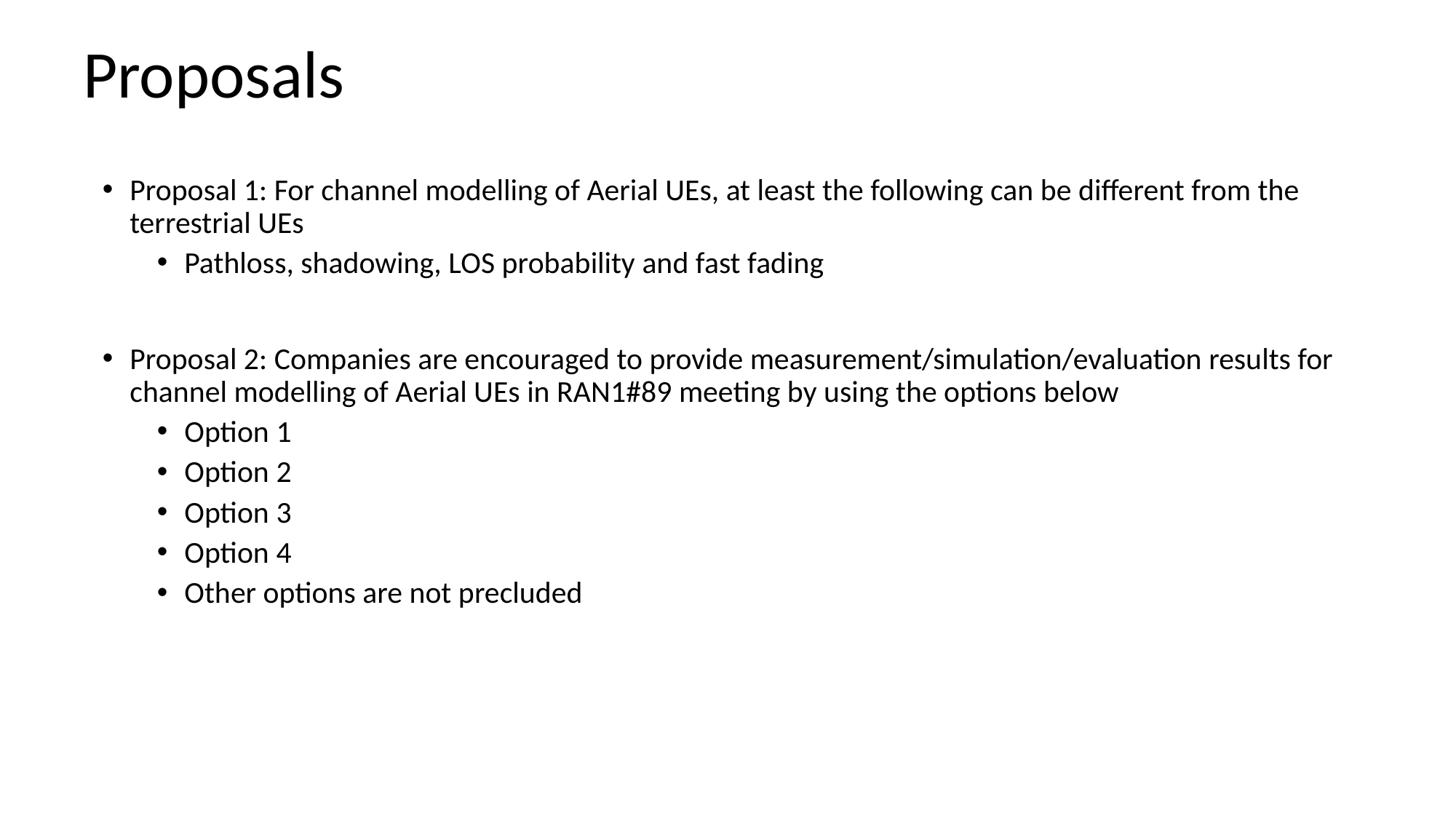

# Proposals
Proposal 1: For channel modelling of Aerial UEs, at least the following can be different from the terrestrial UEs
Pathloss, shadowing, LOS probability and fast fading

Proposal 2: Companies are encouraged to provide measurement/simulation/evaluation results for channel modelling of Aerial UEs in RAN1#89 meeting by using the options below
Option 1
Option 2
Option 3
Option 4
Other options are not precluded